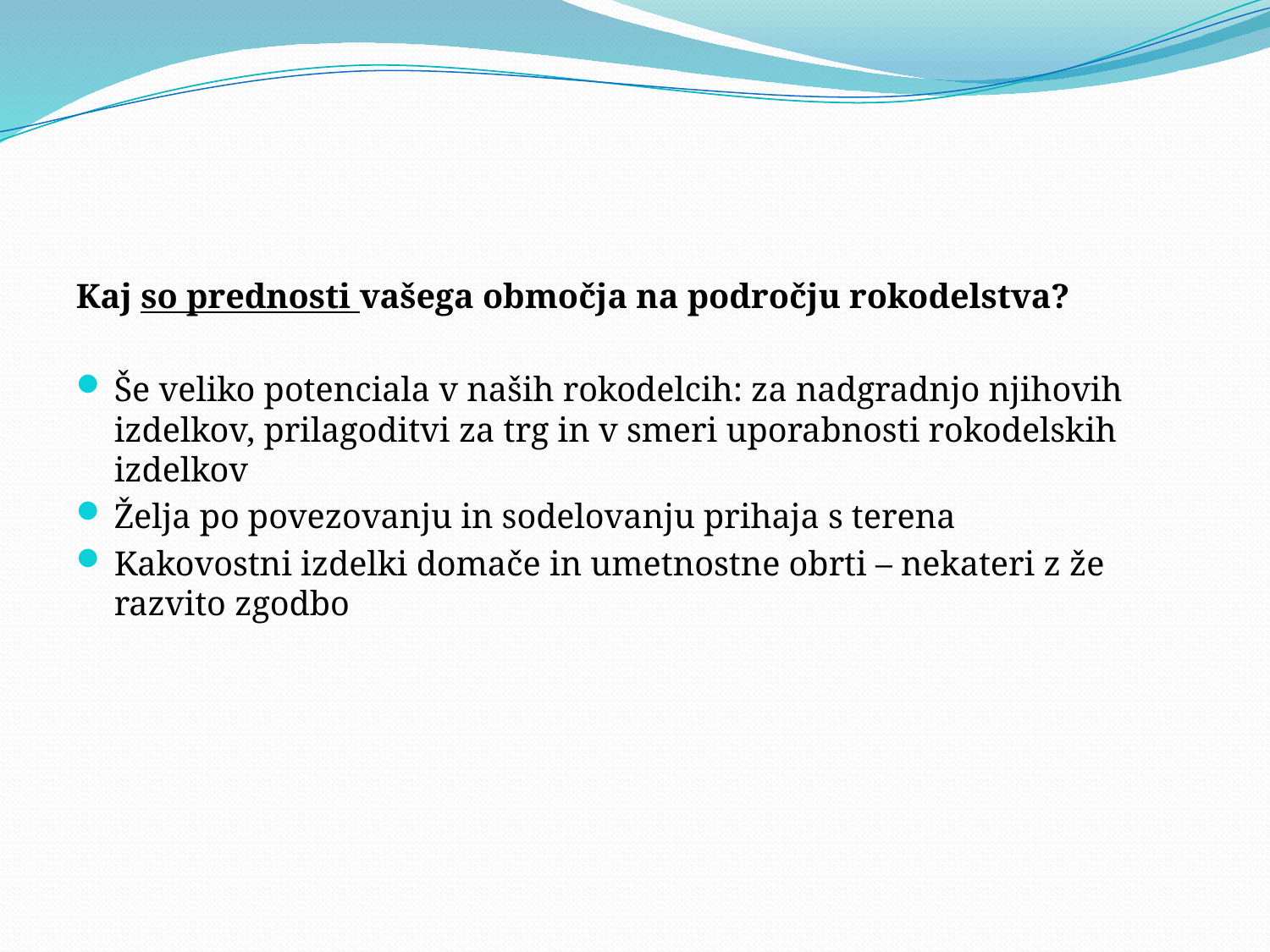

Kaj so prednosti vašega območja na področju rokodelstva?

Še veliko potenciala v naših rokodelcih: za nadgradnjo njihovih izdelkov, prilagoditvi za trg in v smeri uporabnosti rokodelskih izdelkov
Želja po povezovanju in sodelovanju prihaja s terena
Kakovostni izdelki domače in umetnostne obrti – nekateri z že razvito zgodbo